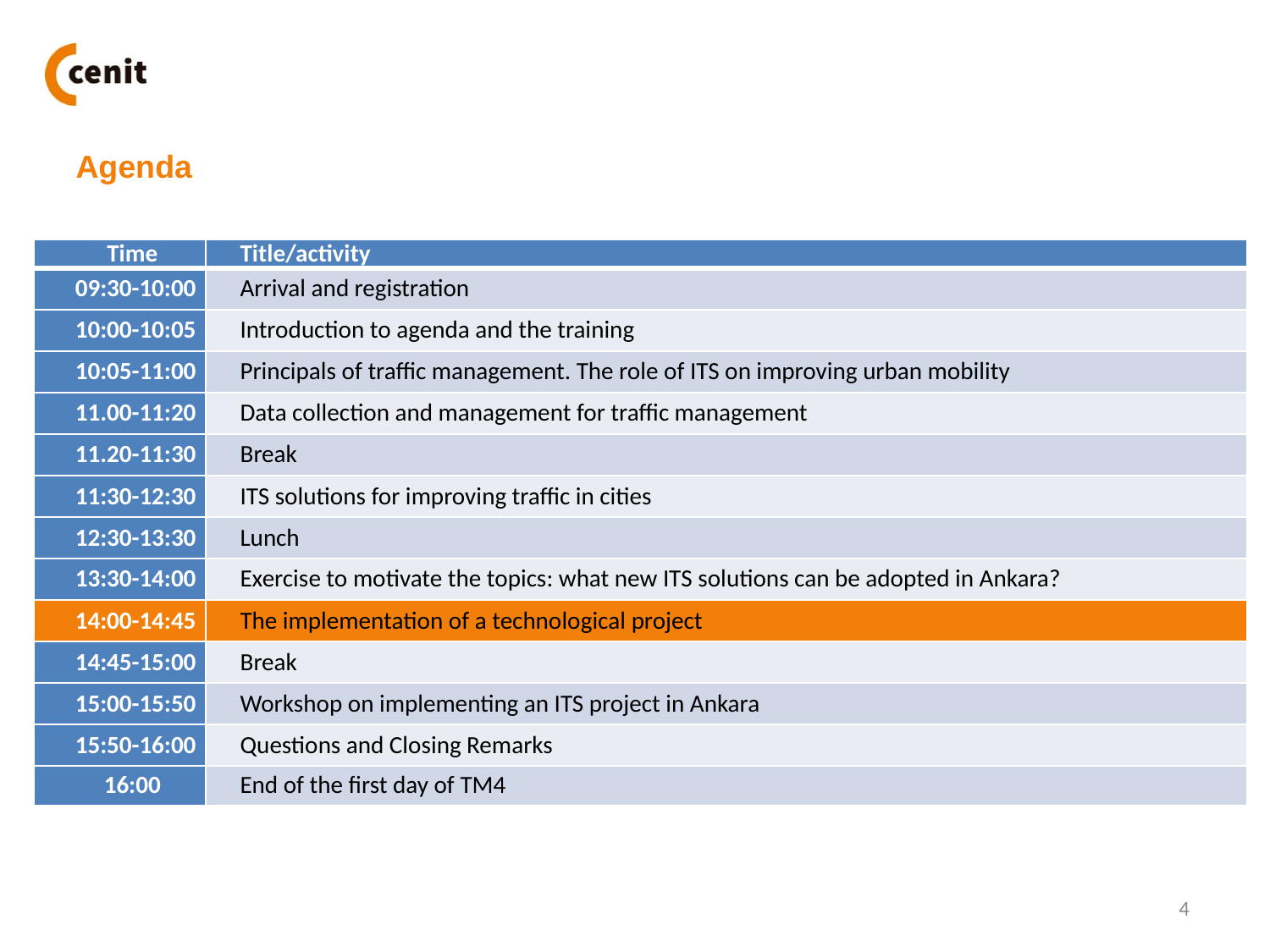

# Agenda
| Time | Title/activity |
| --- | --- |
| 09:30-10:00 | Arrival and registration |
| 10:00-10:05 | Introduction to agenda and the training |
| 10:05-11:00 | Principals of traffic management. The role of ITS on improving urban mobility |
| 11.00-11:20 | Data collection and management for traffic management |
| 11.20-11:30 | Break |
| 11:30-12:30 | ITS solutions for improving traffic in cities |
| 12:30-13:30 | Lunch |
| 13:30-14:00 | Exercise to motivate the topics: what new ITS solutions can be adopted in Ankara? |
| 14:00-14:45 | The implementation of a technological project |
| 14:45-15:00 | Break |
| 15:00-15:50 | Workshop on implementing an ITS project in Ankara |
| 15:50-16:00 | Questions and Closing Remarks |
| 16:00 | End of the first day of TM4 |
4